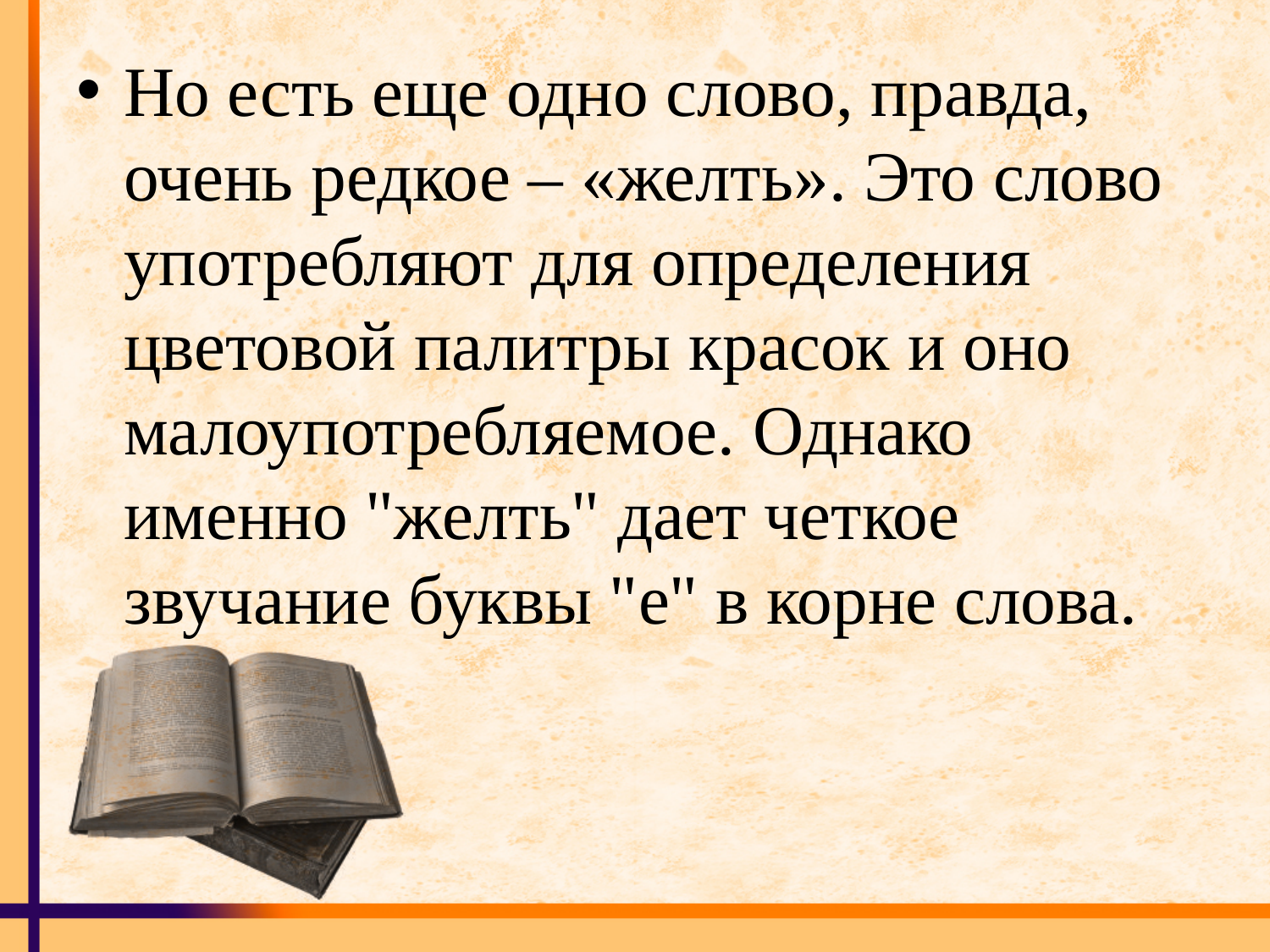

#
Но есть еще одно слово, правда, очень редкое – «желть». Это слово употребляют для определения цветовой палитры красок и оно малоупотребляемое. Однако именно "желть" дает четкое звучание буквы "е" в корне слова.